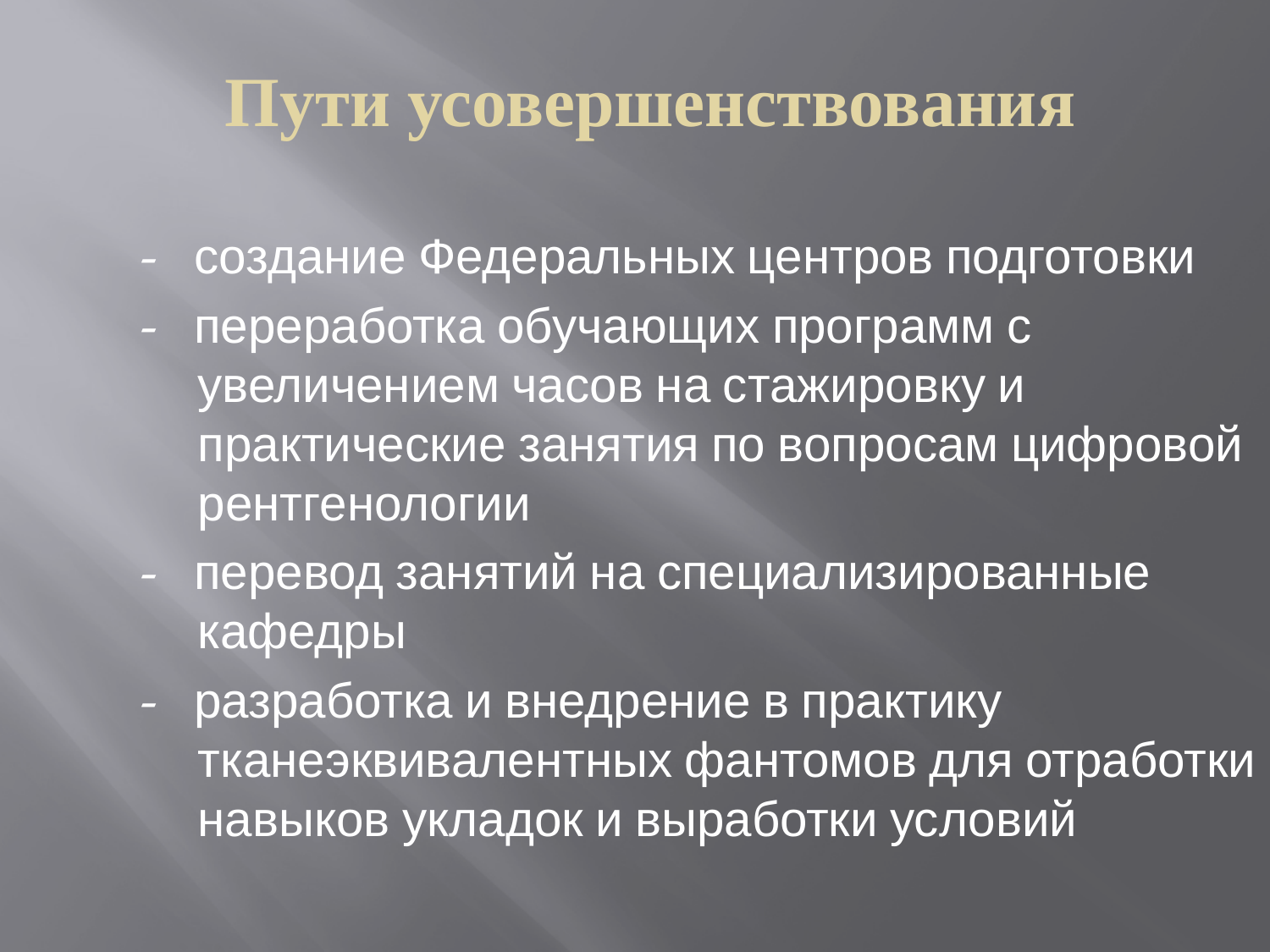

Пути усовершенствования
-   создание Федеральных центров подготовки
-   переработка обучающих программ с увеличением часов на стажировку и практические занятия по вопросам цифровой рентгенологии
-   перевод занятий на специализированные кафедры
-   разработка и внедрение в практику тканеэквивалентных фантомов для отработки навыков укладок и выработки условий